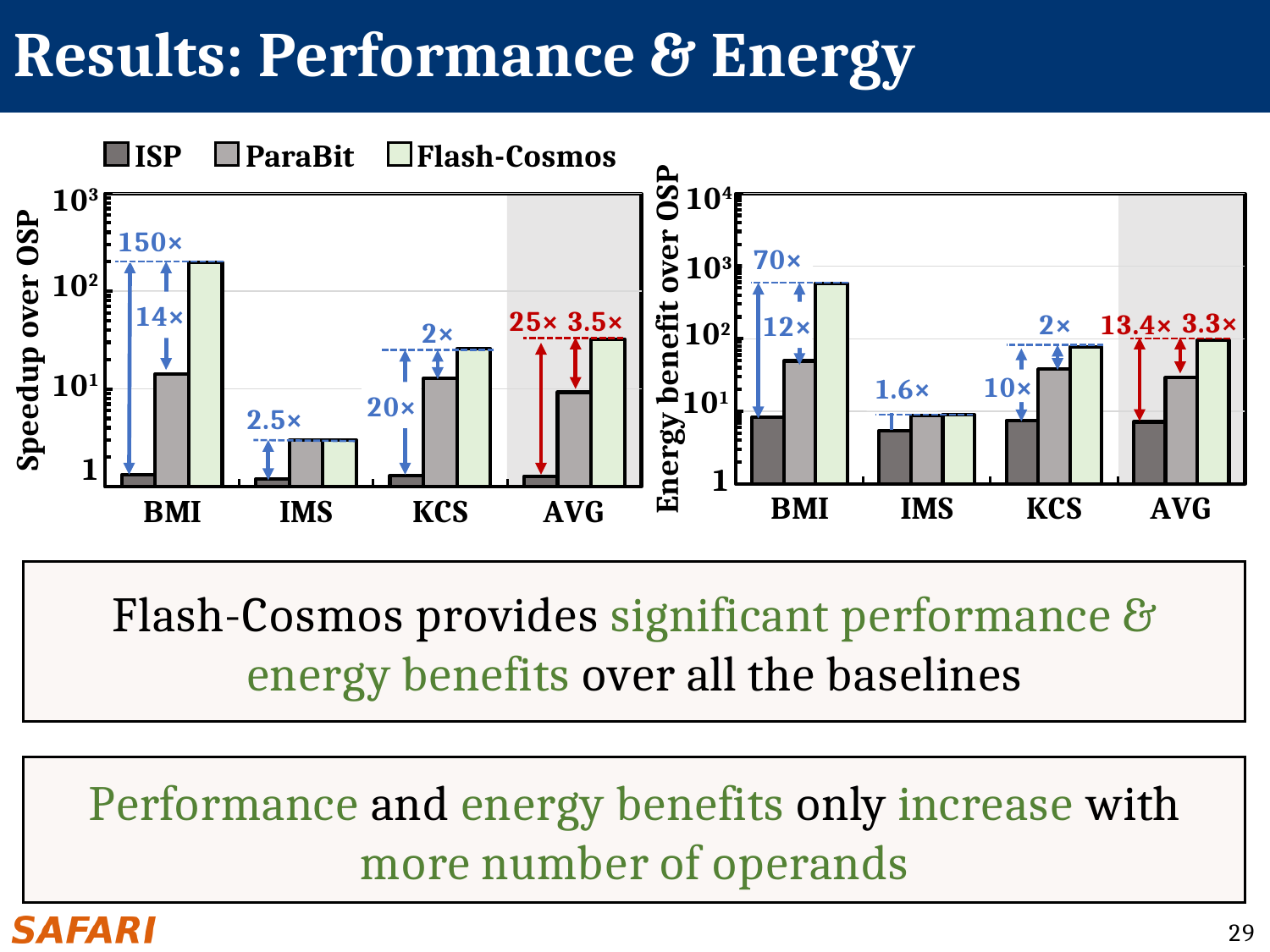

# Results: Performance & Energy

### Chart

| Category |  |  |  |
|---|---|---|---|
| BMI | 8.255814255240447 | 49.44897867787212 | 582.8533474365162 |
| IMS | 5.4514223057332885 | 8.776115803712651 | 8.981102773029162 |
| KCS | 7.477704136952477 | 38.17617774721154 | 76.59542790842958 |
| AVG | 7.170930748227158 | 29.127737369122812 | 95.93856532866269 |
Energy benefit over OSP

ISP

ParaBit

Flash-Cosmos

### Chart

| Category |  |  |  |
|---|---|---|---|
| BMI | 1.3181454488164182 | 14.164864387299732 | 198.40353952822096 |
| IMS | 1.1934537982957298 | 2.9997173040686276 | 2.9998333977131892 |
| KCS | 1.3006968387045812 | 12.886664395435886 | 25.896164265308535 |
| AVG | 1.2793921596335978 | 9.274220864900776 | 32.42041765491152 |
Speedup over OSP

150×
70×
14×
12×
2×
2×
1.6×
10×
20×
2.5×
25×
3.5×
3.3×
13.4×
Flash-Cosmos provides significant performance & energy benefits over all the baselines
Performance and energy benefits only increase with more number of operands
29